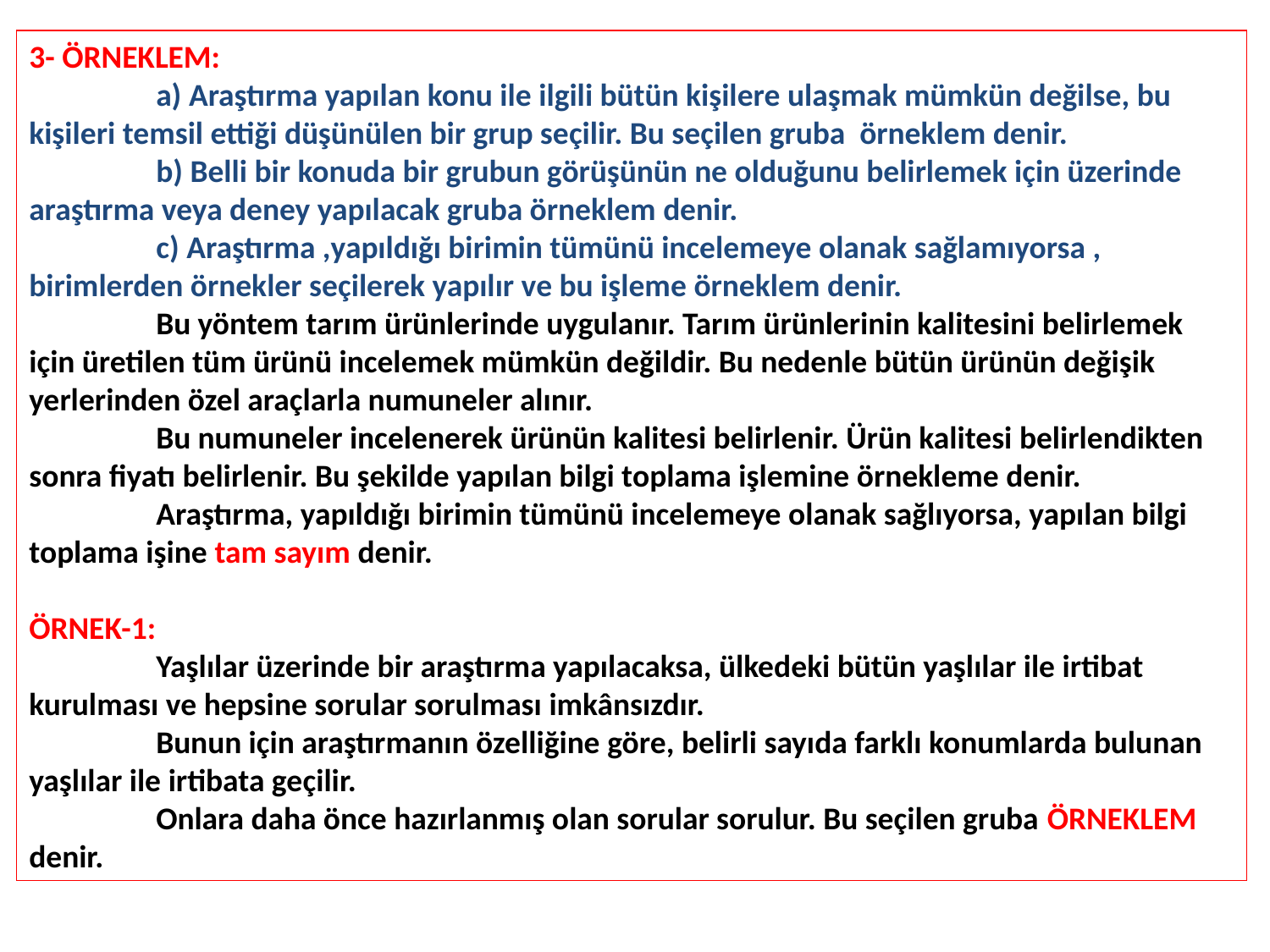

3- ÖRNEKLEM:
	a) Araştırma yapılan konu ile ilgili bütün kişilere ulaşmak mümkün değilse, bu kişileri temsil ettiği düşünülen bir grup seçilir. Bu seçilen gruba  örneklem denir.
	b) Belli bir konuda bir grubun görüşünün ne olduğunu belirlemek için üzerinde araştırma veya deney yapılacak gruba örneklem denir.
	c) Araştırma ,yapıldığı birimin tümünü incelemeye olanak sağlamıyorsa , birimlerden örnekler seçilerek yapılır ve bu işleme örneklem denir.
	Bu yöntem tarım ürünlerinde uygulanır. Tarım ürünlerinin kalitesini belirlemek için üretilen tüm ürünü incelemek mümkün değildir. Bu nedenle bütün ürünün değişik yerlerinden özel araçlarla numuneler alınır.
	Bu numuneler incelenerek ürünün kalitesi belirlenir. Ürün kalitesi belirlendikten sonra fiyatı belirlenir. Bu şekilde yapılan bilgi toplama işlemine örnekleme denir.
	Araştırma, yapıldığı birimin tümünü incelemeye olanak sağlıyorsa, yapılan bilgi toplama işine tam sayım denir.

ÖRNEK-1:
	Yaşlılar üzerinde bir araştırma yapılacaksa, ülkedeki bütün yaşlılar ile irtibat kurulması ve hepsine sorular sorulması imkânsızdır.
	Bunun için araştırmanın özelliğine göre, belirli sayıda farklı konumlarda bulunan yaşlılar ile irtibata geçilir.
 	Onlara daha önce hazırlanmış olan sorular sorulur. Bu seçilen gruba ÖRNEKLEM denir.